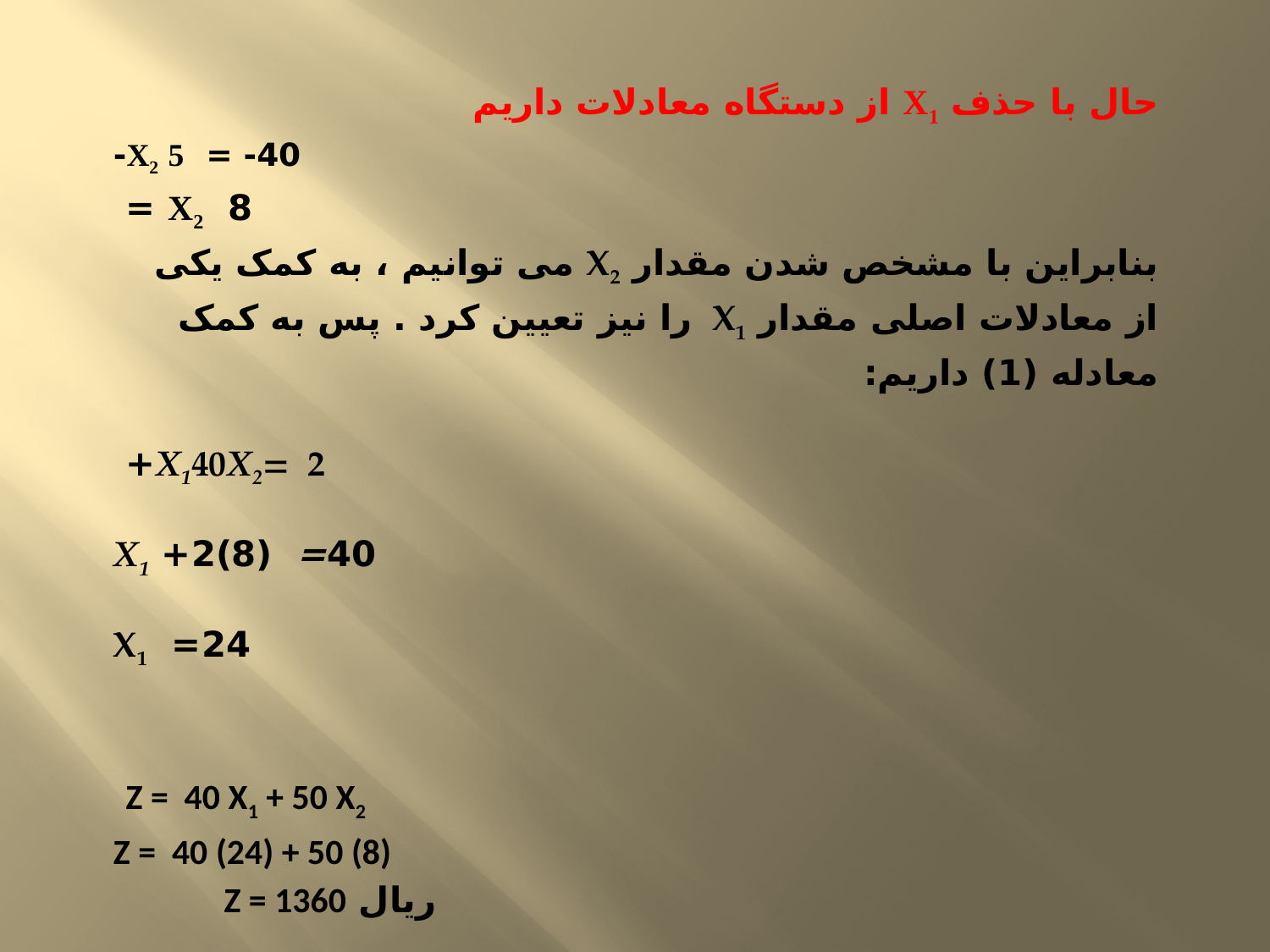

حال با حذف X1 از دستگاه معادلات داریم
	40- =  X2  5-
   8  X2 =
بنابراین با مشخص شدن مقدار X2 می توانیم ، به کمک یکی از معادلات اصلی مقدار X1  را نیز تعیین کرد . پس به کمک معادله (1) داریم:

X140X2=  2+

40=  (8)2+ X1

24=  X1

Z =  40 X1 + 50 X2
Z =  40 (24) + 50 (8)
ریال Z = 1360